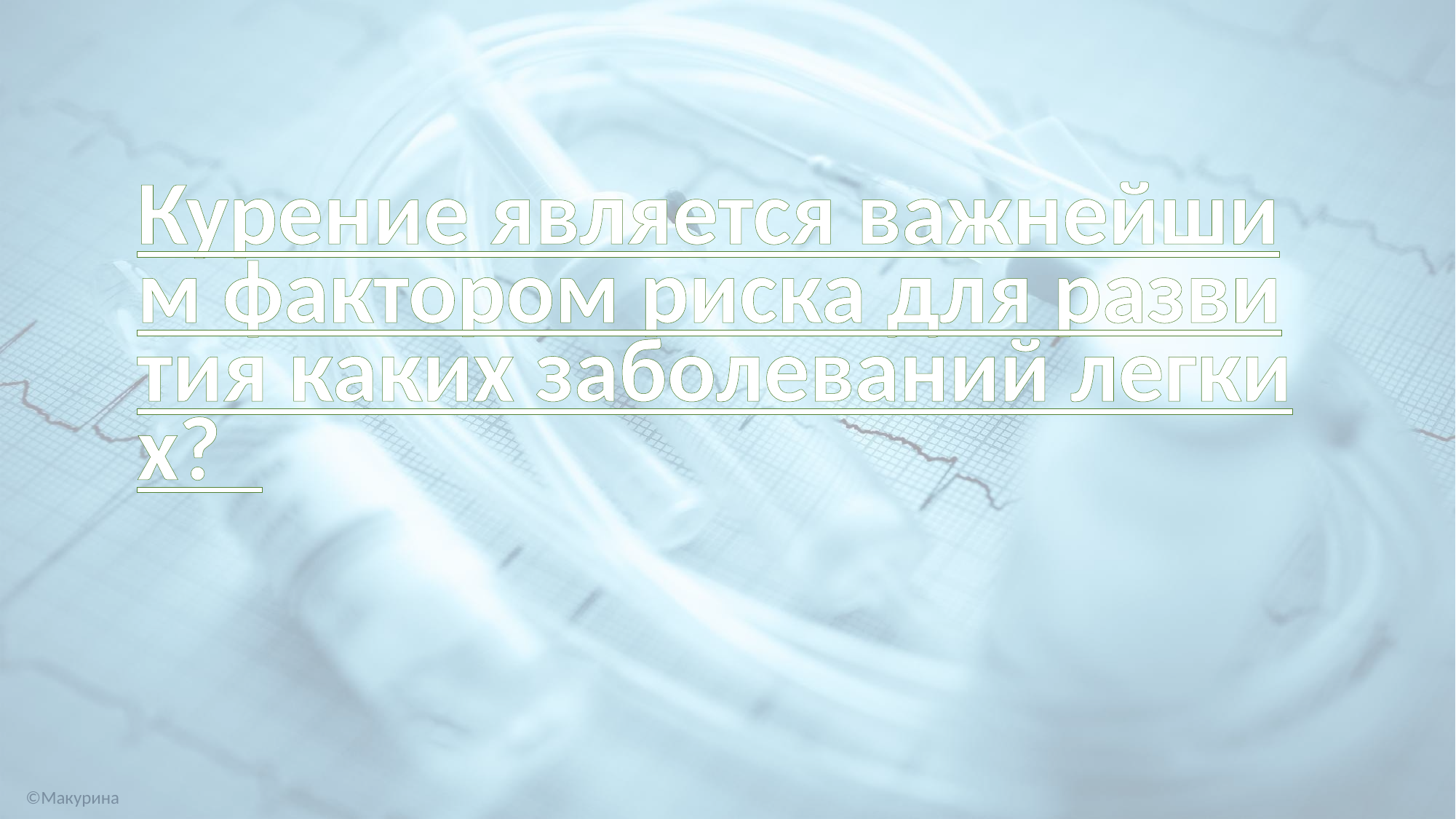

Курение является важнейшим фактором риска для развития каких заболеваний легких?